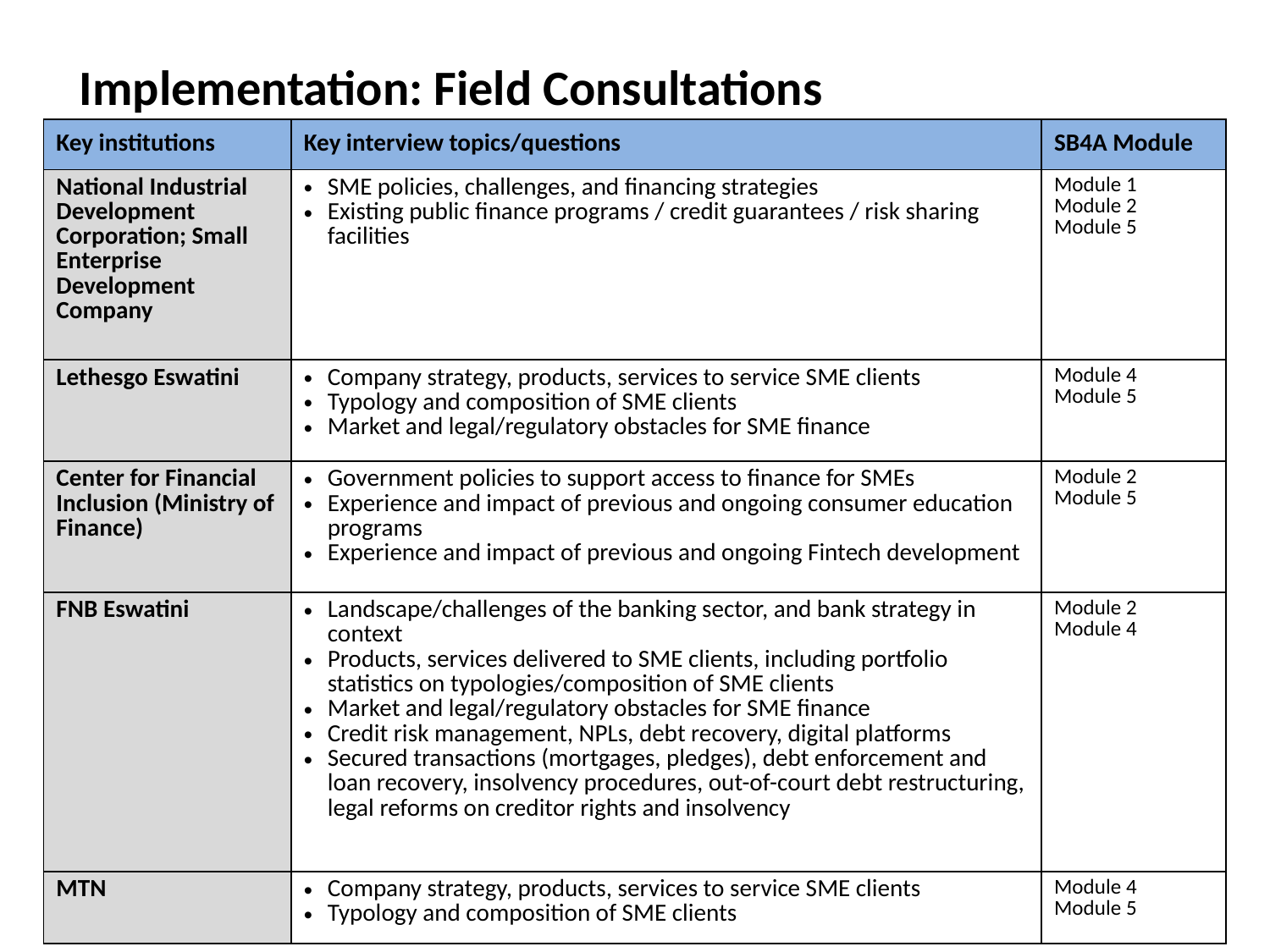

Implementation: Field Consultations
| Key institutions | Key interview topics/questions | SB4A Module |
| --- | --- | --- |
| National Industrial Development Corporation; Small Enterprise Development Company | SME policies, challenges, and financing strategies Existing public finance programs / credit guarantees / risk sharing facilities | Module 1 Module 2 Module 5 |
| Lethesgo Eswatini | Company strategy, products, services to service SME clients Typology and composition of SME clients Market and legal/regulatory obstacles for SME finance | Module 4 Module 5 |
| Center for Financial Inclusion (Ministry of Finance) | Government policies to support access to finance for SMEs Experience and impact of previous and ongoing consumer education programs Experience and impact of previous and ongoing Fintech development | Module 2 Module 5 |
| FNB Eswatini | Landscape/challenges of the banking sector, and bank strategy in context Products, services delivered to SME clients, including portfolio statistics on typologies/composition of SME clients Market and legal/regulatory obstacles for SME finance Credit risk management, NPLs, debt recovery, digital platforms Secured transactions (mortgages, pledges), debt enforcement and loan recovery, insolvency procedures, out-of-court debt restructuring, legal reforms on creditor rights and insolvency | Module 2 Module 4 |
| MTN | Company strategy, products, services to service SME clients Typology and composition of SME clients | Module 4 Module 5 |